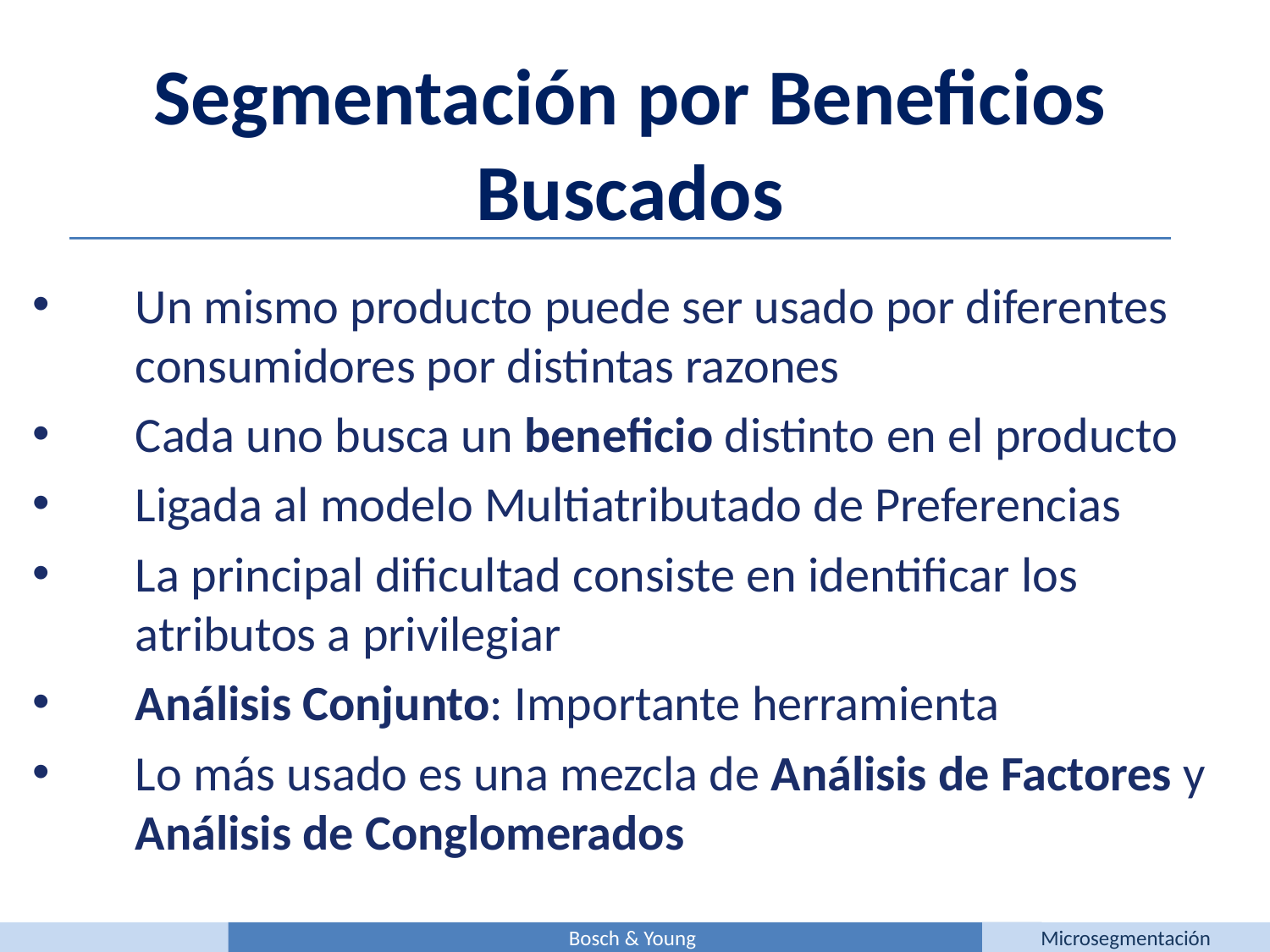

Segmentación por Beneficios Buscados
Un mismo producto puede ser usado por diferentes consumidores por distintas razones

Cada uno busca un beneficio distinto en el producto

Ligada al modelo Multiatributado de Preferencias

La principal dificultad consiste en identificar los atributos a privilegiar

Análisis Conjunto: Importante herramienta

Lo más usado es una mezcla de Análisis de Factores y Análisis de Conglomerados

Bosch & Young
Microsegmentación